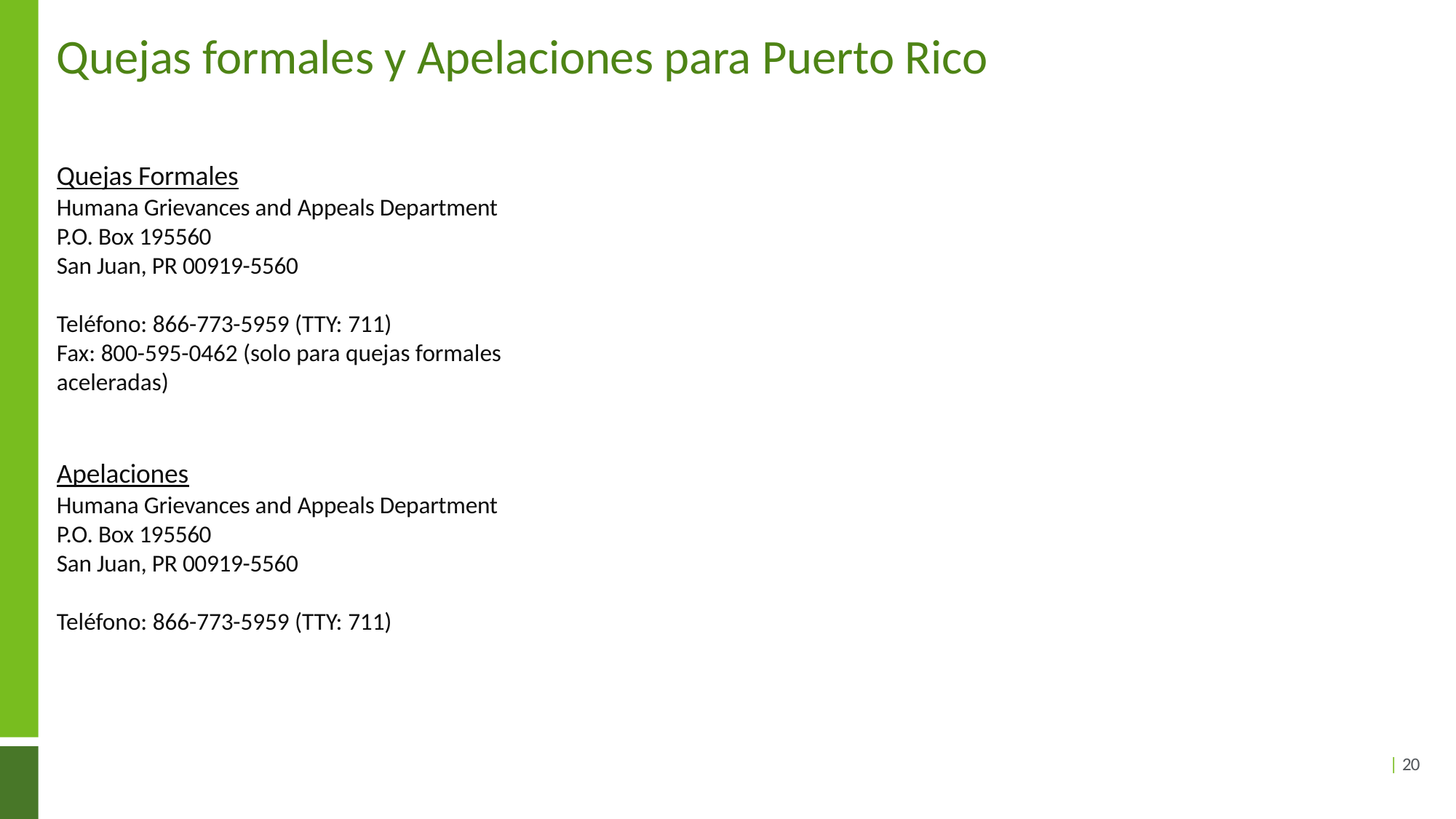

# Quejas formales y Apelaciones para Puerto Rico
Quejas Formales
Humana Grievances and Appeals Department
P.O. Box 195560
San Juan, PR 00919-5560
Teléfono: 866-773-5959 (TTY: 711)
Fax: 800-595-0462 (solo para quejas formales aceleradas)

Apelaciones
Humana Grievances and Appeals Department
P.O. Box 195560
San Juan, PR 00919-5560
Teléfono: 866-773-5959 (TTY: 711)
| 20